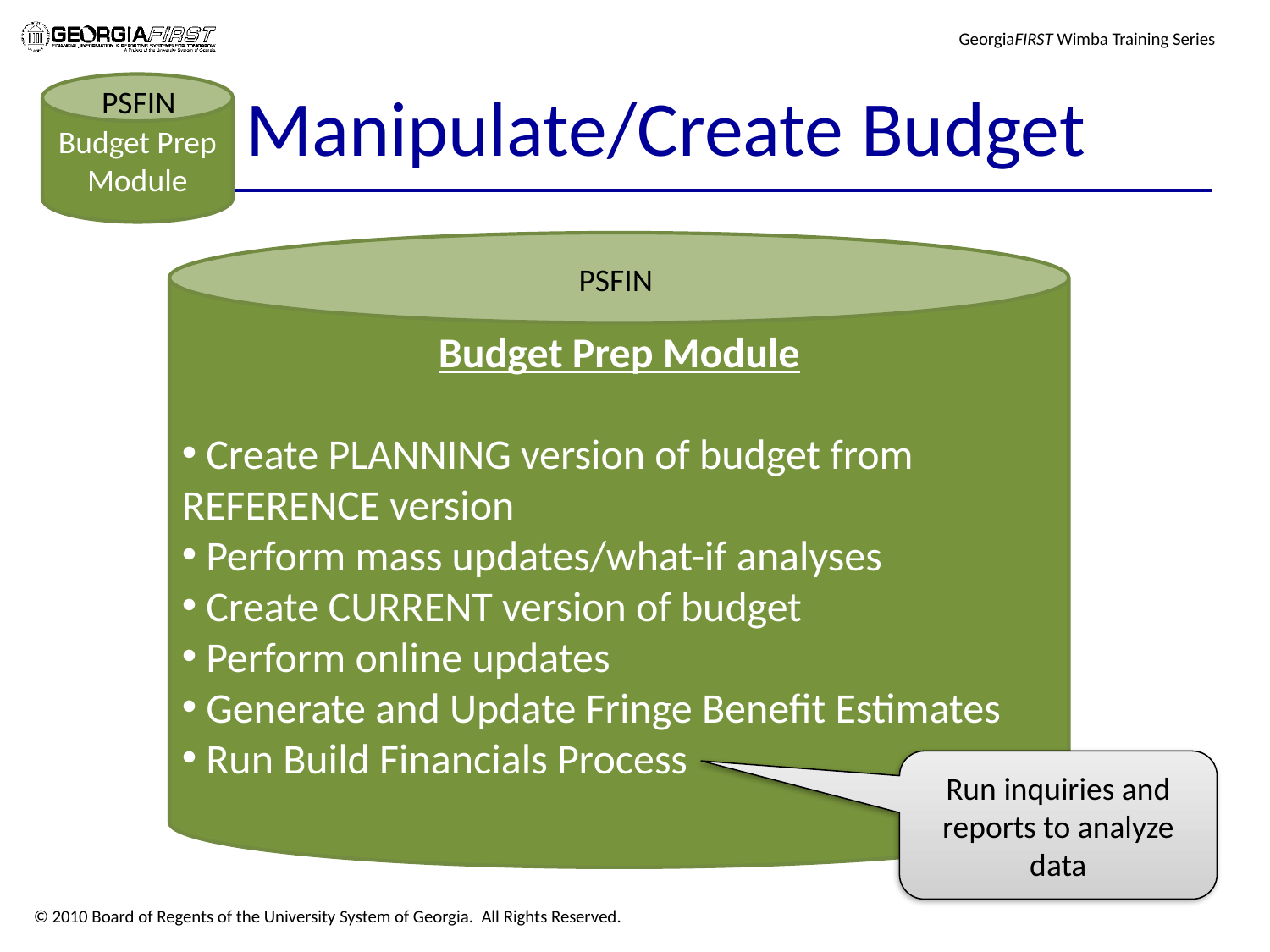

# Manipulate/Create Budget
Budget Prep Module
PSFIN
Budget Prep Module

 Create PLANNING version of budget from REFERENCE version
 Perform mass updates/what-if analyses
 Create CURRENT version of budget
 Perform online updates
 Generate and Update Fringe Benefit Estimates
 Run Build Financials Process

PSFIN
Run inquiries and reports to analyze data